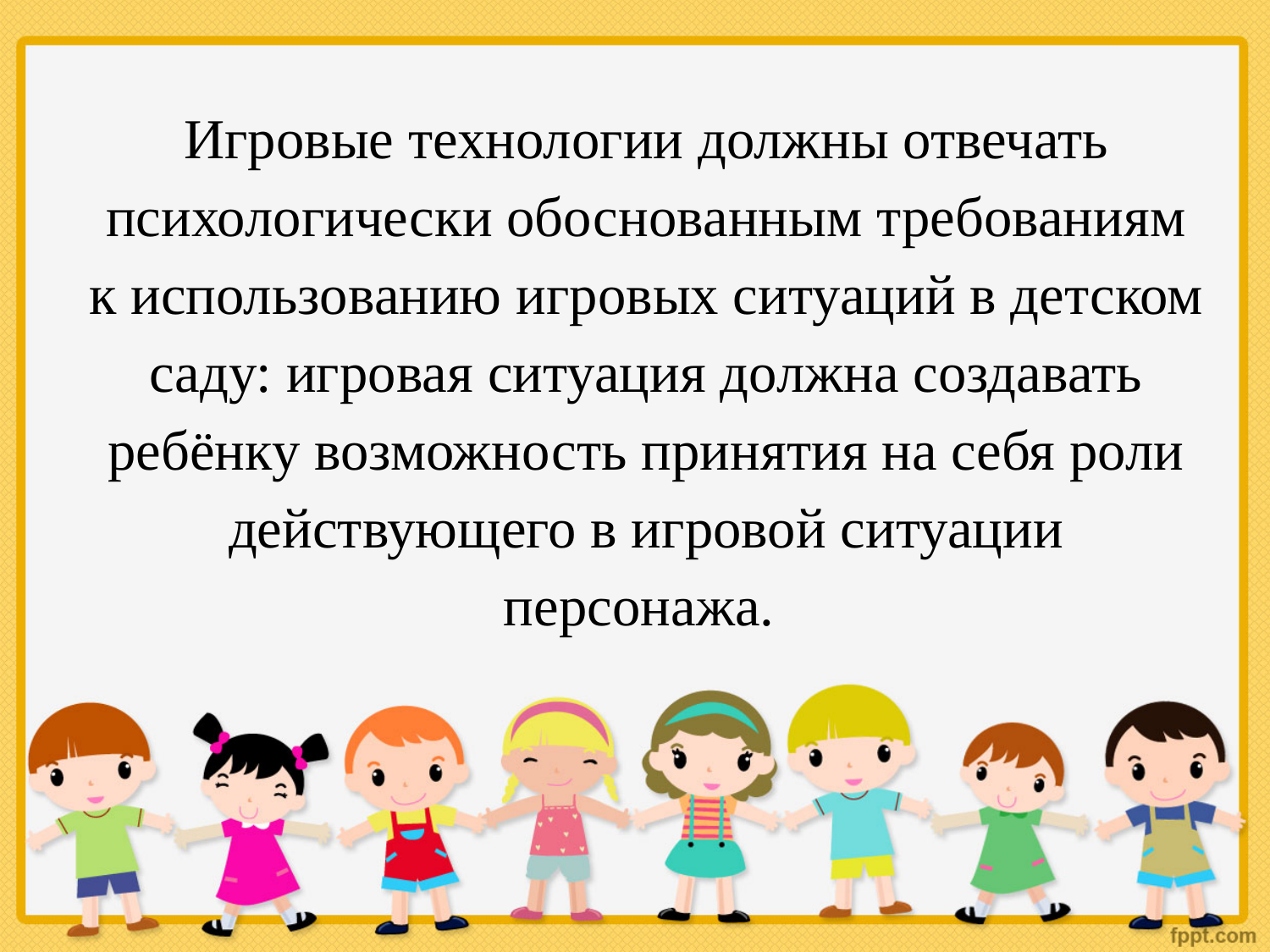

Игровые технологии должны отвечать психологически обоснованным требованиям к использованию игровых ситуаций в детском саду: игровая ситуация должна создавать ребёнку возможность принятия на себя роли действующего в игровой ситуации персонажа.